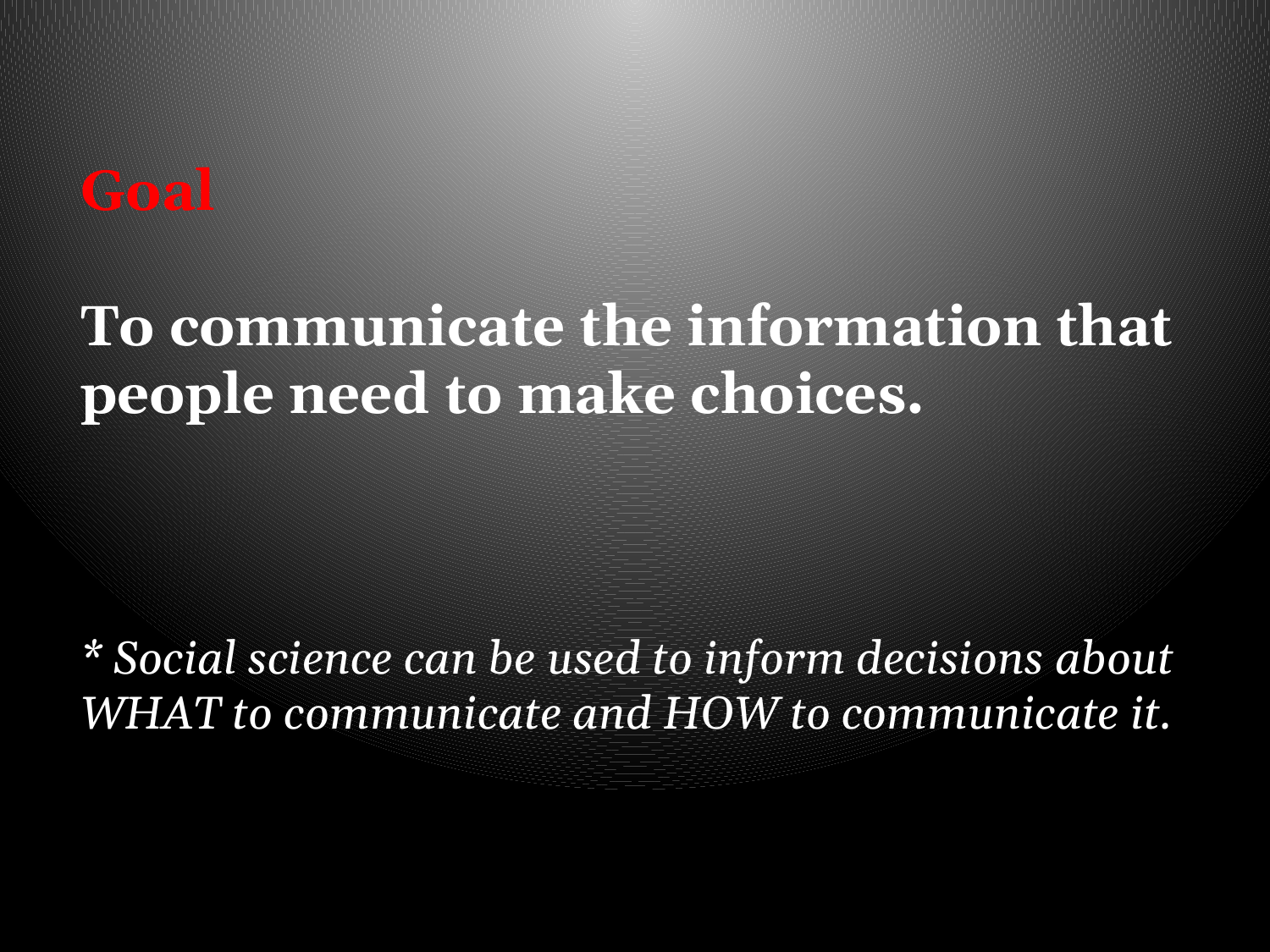

Goal

To communicate the information that people need to make choices.

* Social science can be used to inform decisions about WHAT to communicate and HOW to communicate it.